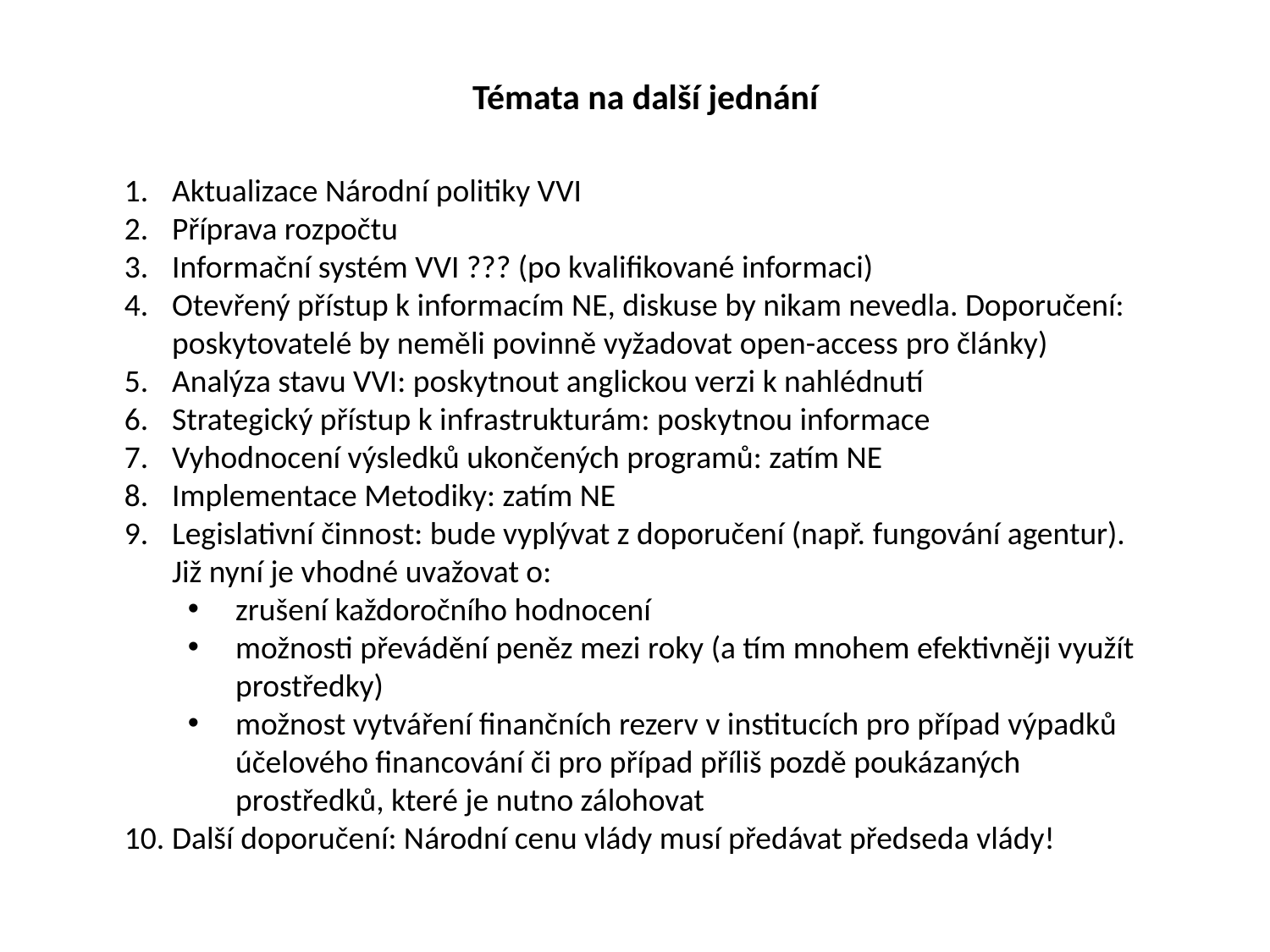

Témata na další jednání
Aktualizace Národní politiky VVI
Příprava rozpočtu
Informační systém VVI ??? (po kvalifikované informaci)
Otevřený přístup k informacím NE, diskuse by nikam nevedla. Doporučení: poskytovatelé by neměli povinně vyžadovat open-access pro články)
Analýza stavu VVI: poskytnout anglickou verzi k nahlédnutí
Strategický přístup k infrastrukturám: poskytnou informace
Vyhodnocení výsledků ukončených programů: zatím NE
Implementace Metodiky: zatím NE
Legislativní činnost: bude vyplývat z doporučení (např. fungování agentur). Již nyní je vhodné uvažovat o:
zrušení každoročního hodnocení
možnosti převádění peněz mezi roky (a tím mnohem efektivněji využít prostředky)
možnost vytváření finančních rezerv v institucích pro případ výpadků účelového financování či pro případ příliš pozdě poukázaných prostředků, které je nutno zálohovat
Další doporučení: Národní cenu vlády musí předávat předseda vlády!